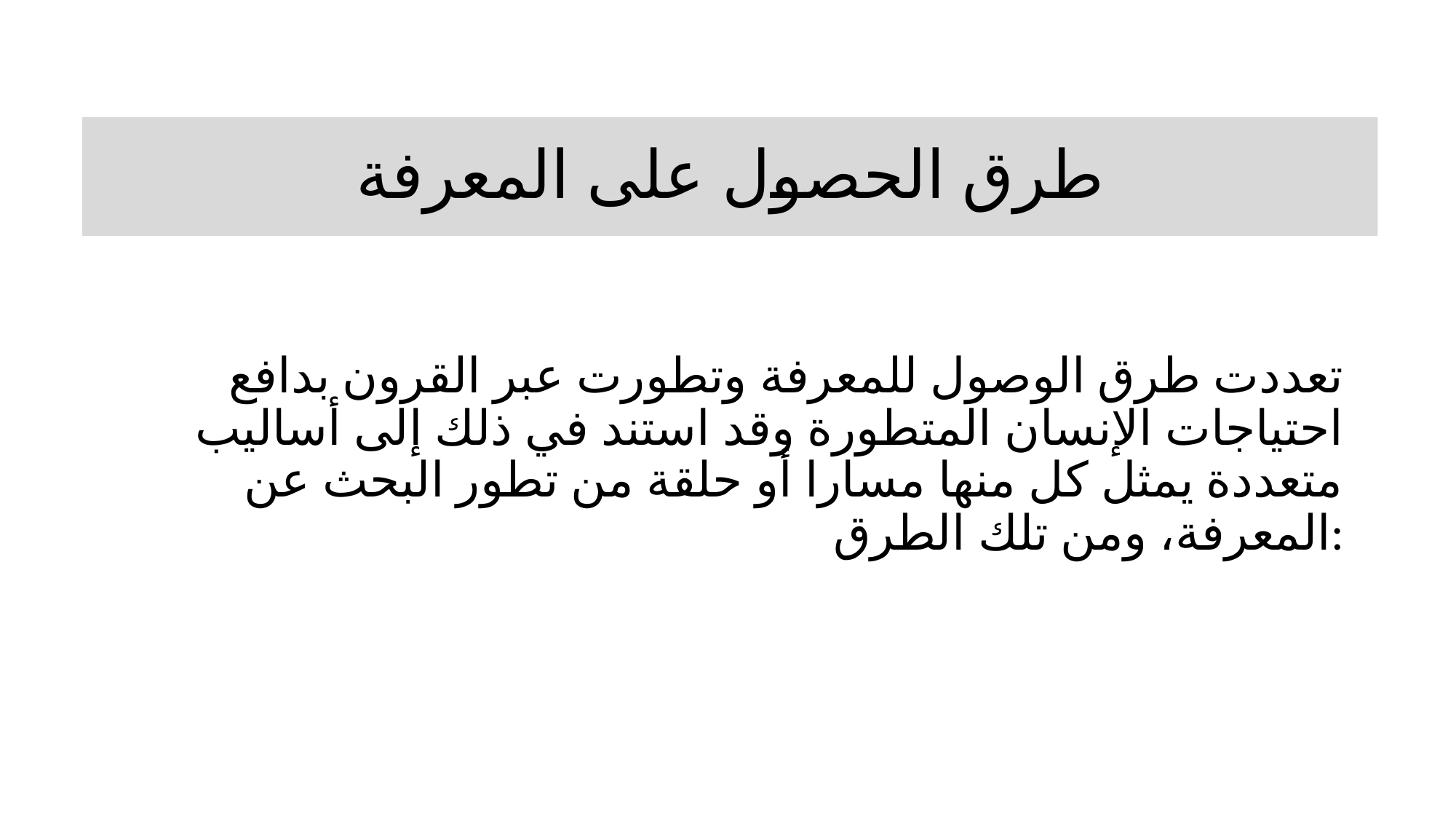

# طرق الحصول على المعرفة

تعددت طرق الوصول للمعرفة وتطورت عبر القرون بدافع احتياجات الإنسان المتطورة وقد استند في ذلك إلى أساليب متعددة يمثل كل منها مسارا أو حلقة من تطور البحث عن المعرفة، ومن تلك الطرق: